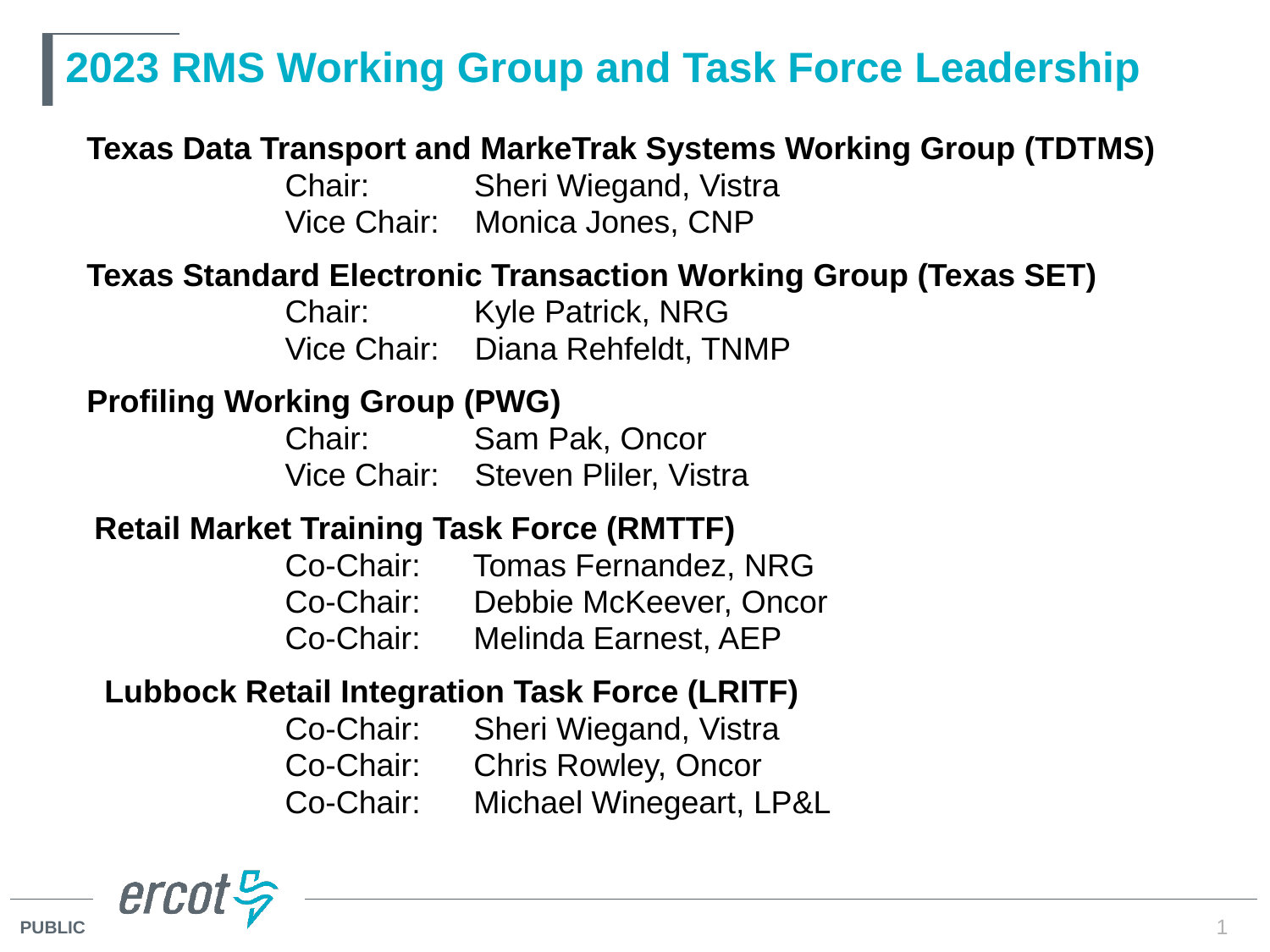

# 2023 RMS Working Group and Task Force Leadership

Texas Data Transport and MarkeTrak Systems Working Group (TDTMS)
  	 	Chair: 	       Sheri Wiegand, Vistra
		Vice Chair:    Monica Jones, CNP

Texas Standard Electronic Transaction Working Group (Texas SET)
		Chair: 	       Kyle Patrick, NRG
		Vice Chair:    Diana Rehfeldt, TNMP

Profiling Working Group (PWG)
		Chair: 	       Sam Pak, Oncor
		Vice Chair:    Steven Pliler, Vistra

 Retail Market Training Task Force (RMTTF)
		Co-Chair:      Tomas Fernandez, NRG
		Co-Chair:      Debbie McKeever, Oncor
		Co-Chair:      Melinda Earnest, AEP

  Lubbock Retail Integration Task Force (LRITF)
		Co-Chair:      Sheri Wiegand, Vistra
		Co-Chair:      Chris Rowley, Oncor
		Co-Chair:      Michael Winegeart, LP&L

1